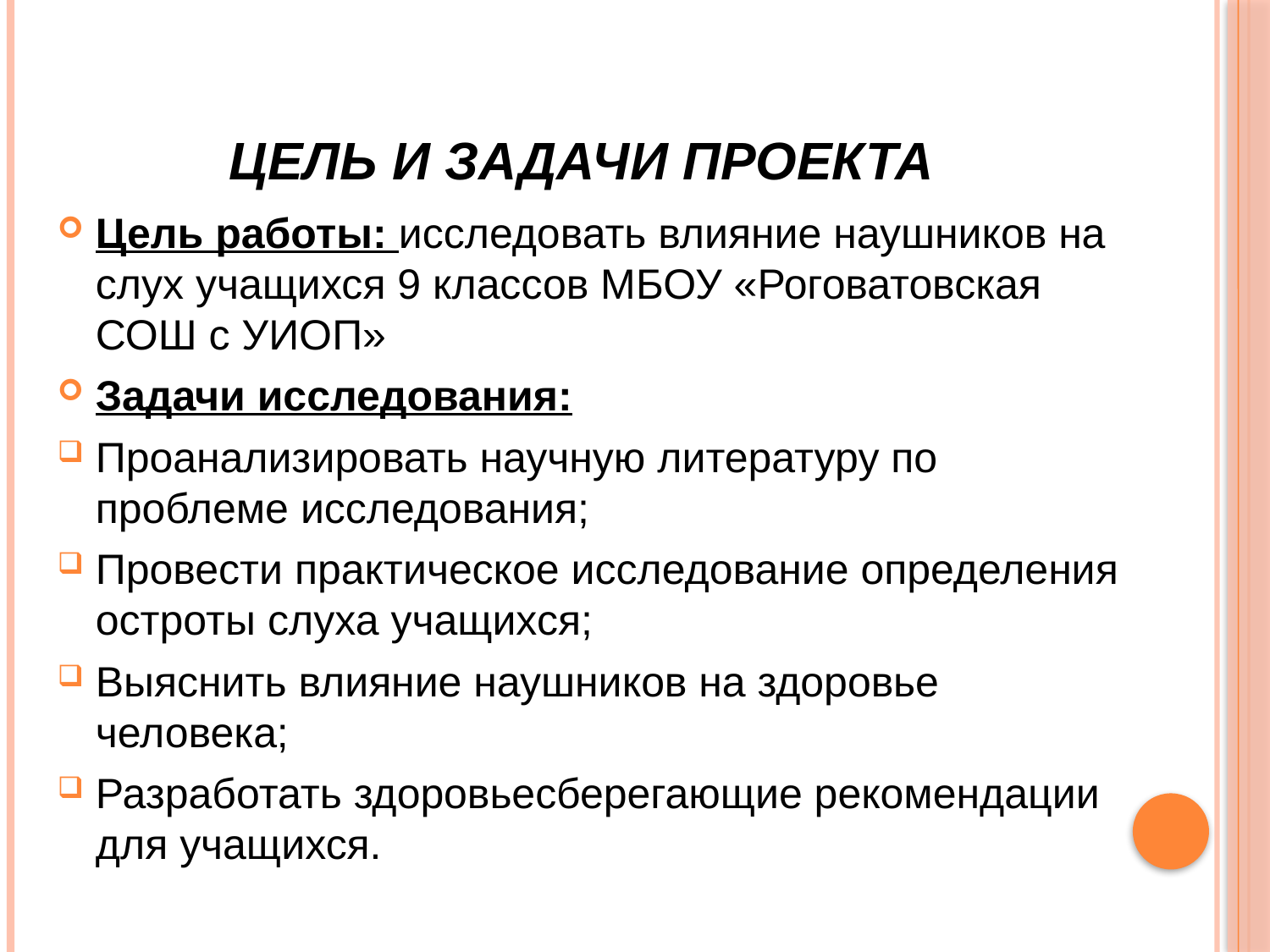

# Цель и задачи проекта
Цель работы: исследовать влияние наушников на слух учащихся 9 классов МБОУ «Роговатовская СОШ с УИОП»
Задачи исследования:
Проанализировать научную литературу по проблеме исследования;
Провести практическое исследование определения остроты слуха учащихся;
Выяснить влияние наушников на здоровье человека;
Разработать здоровьесберегающие рекомендации для учащихся.